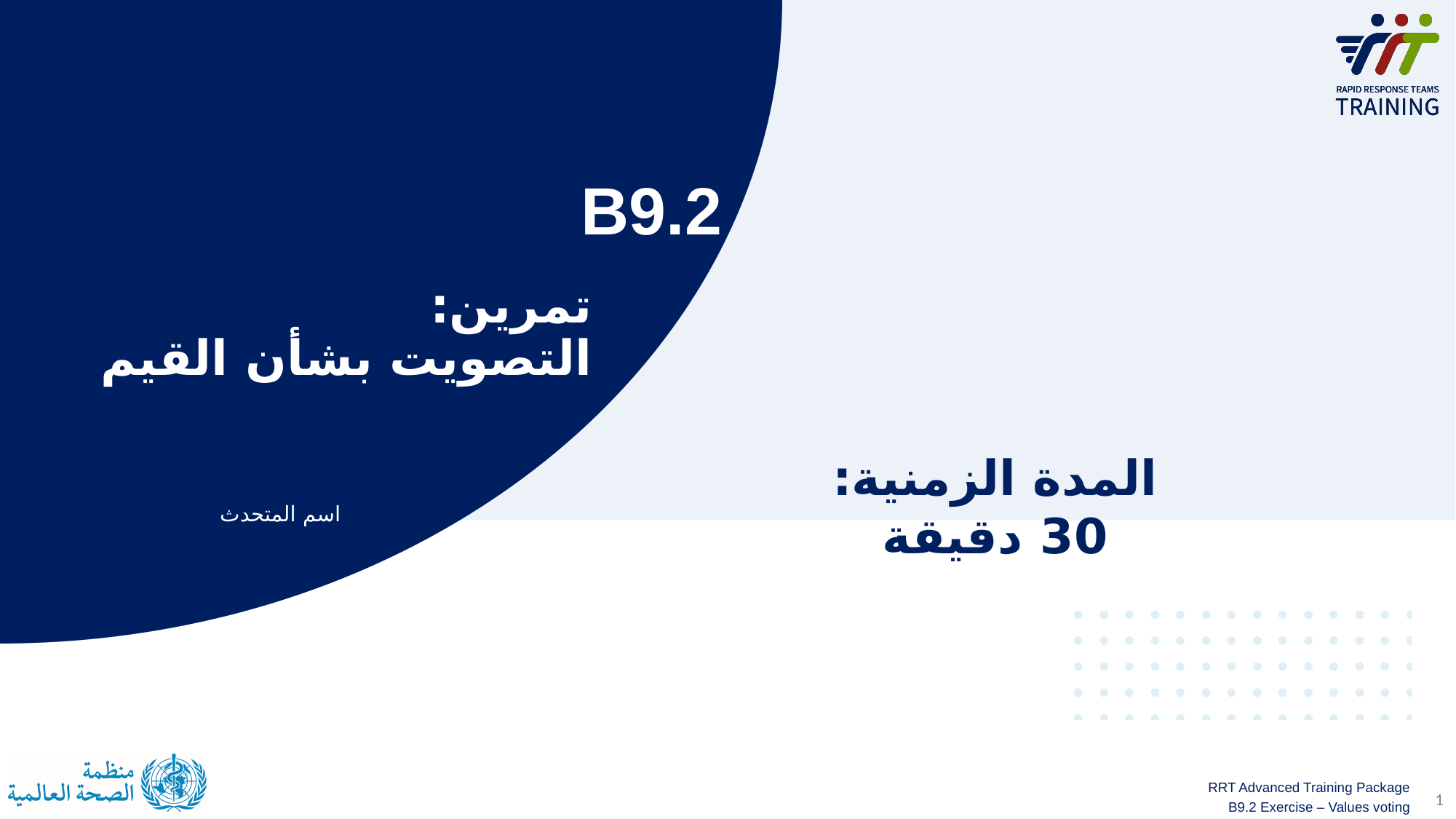

B9.2
# تمرين: التصويت بشأن القيم
المدة الزمنية: 30 دقيقة
اسم المتحدث